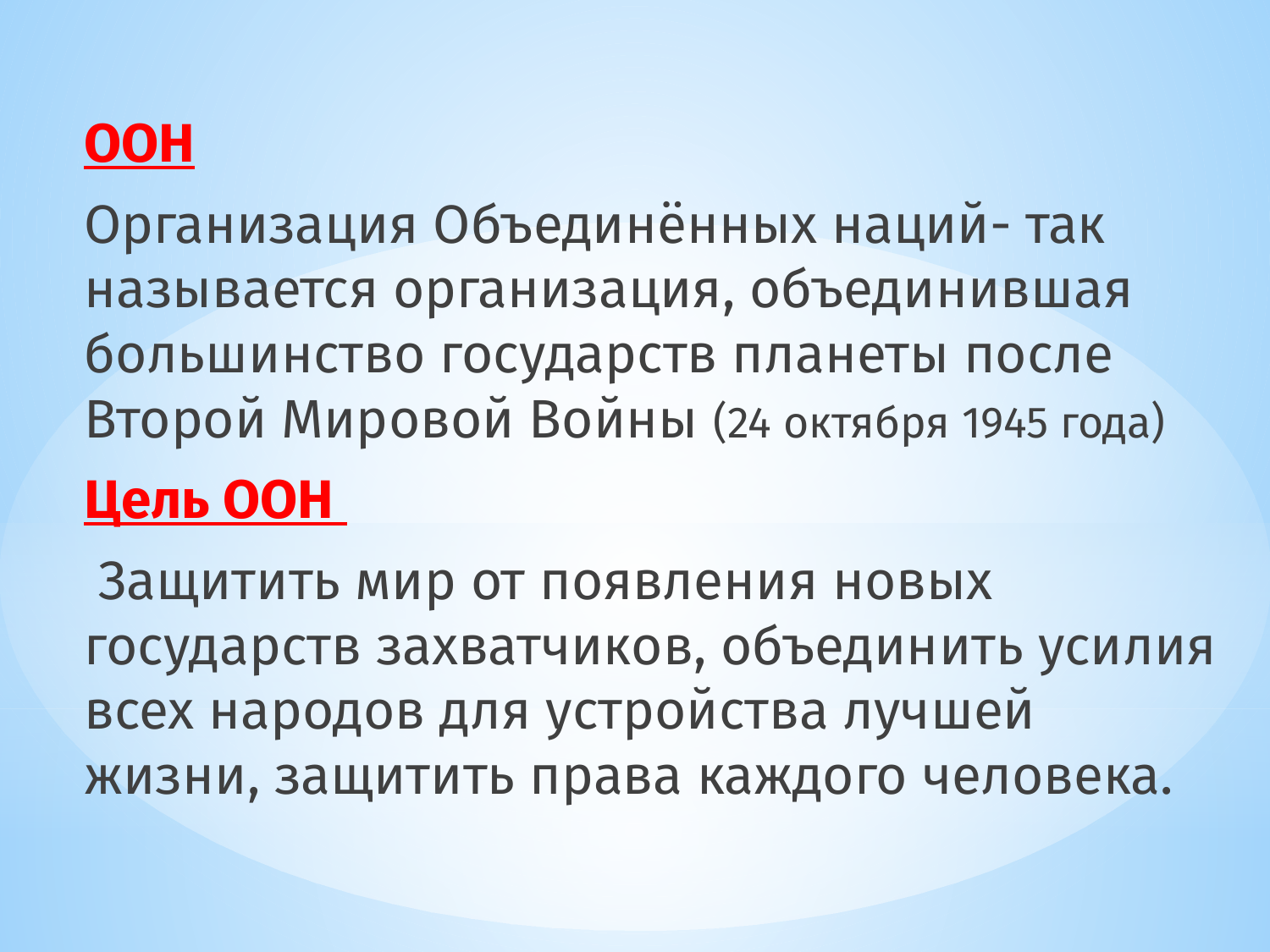

ООН
Организация Объединённых наций- так называется организация, объединившая большинство государств планеты после Второй Мировой Войны (24 октября 1945 года)
Цель ООН
 Защитить мир от появления новых государств захватчиков, объединить усилия всех народов для устройства лучшей жизни, защитить права каждого человека.
#